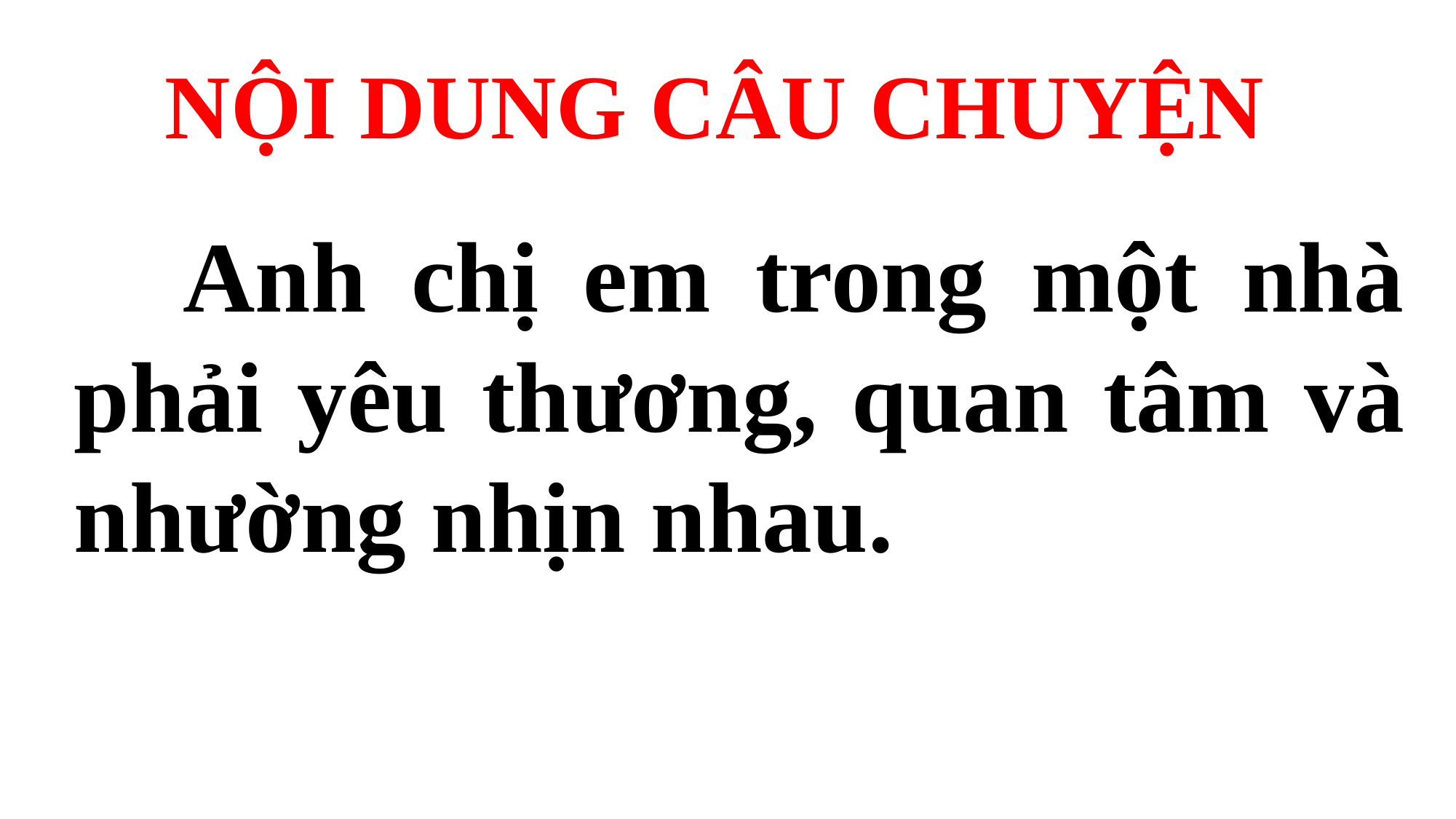

NỘI DUNG CÂU CHUYỆN
	Anh chị em trong một nhà phải yêu thương, quan tâm và nhường nhịn nhau.